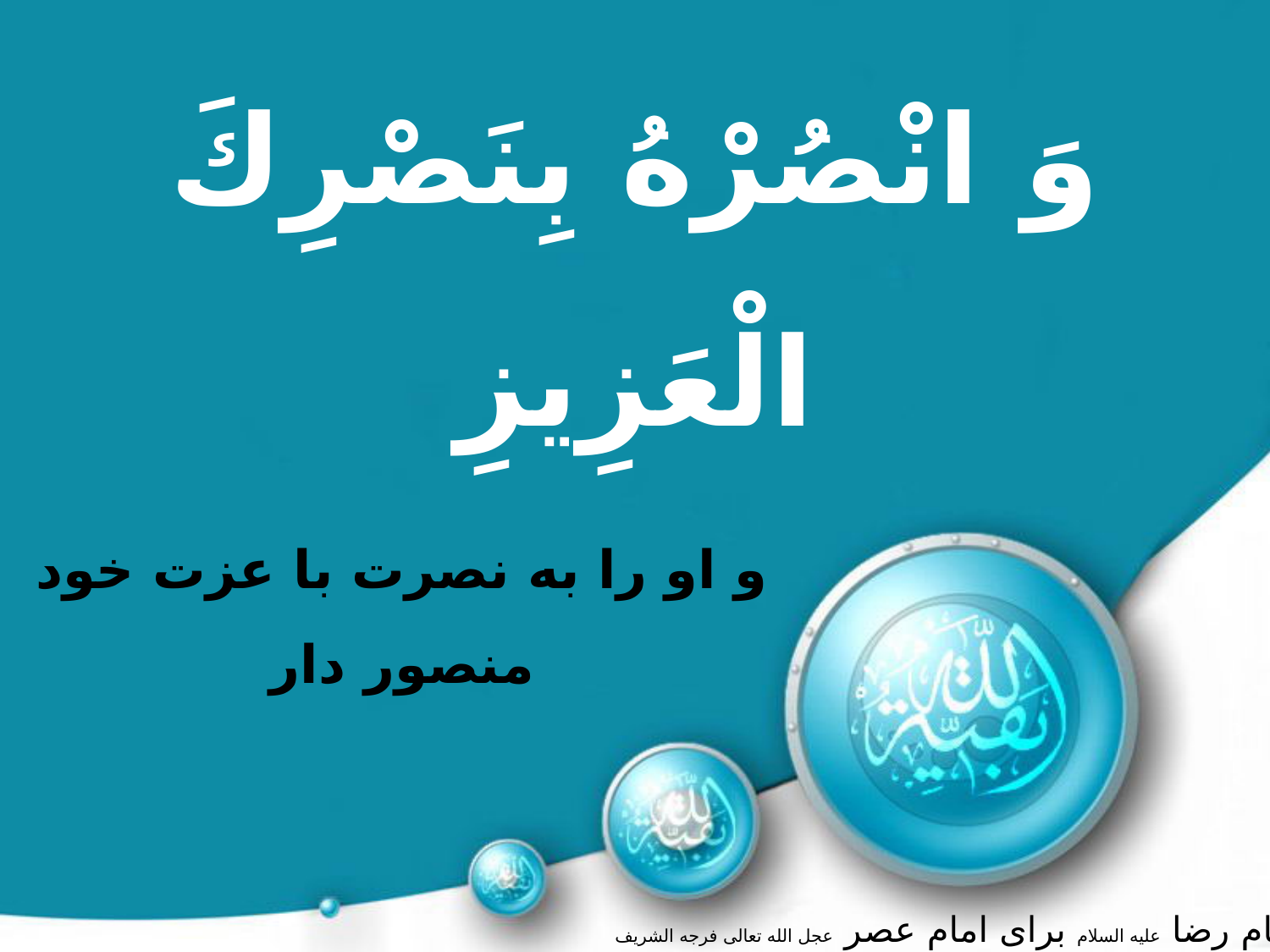

وَ انْصُرْهُ بِنَصْرِكَ الْعَزِيزِ
و او را به نصرت با عزت خود
منصور دار